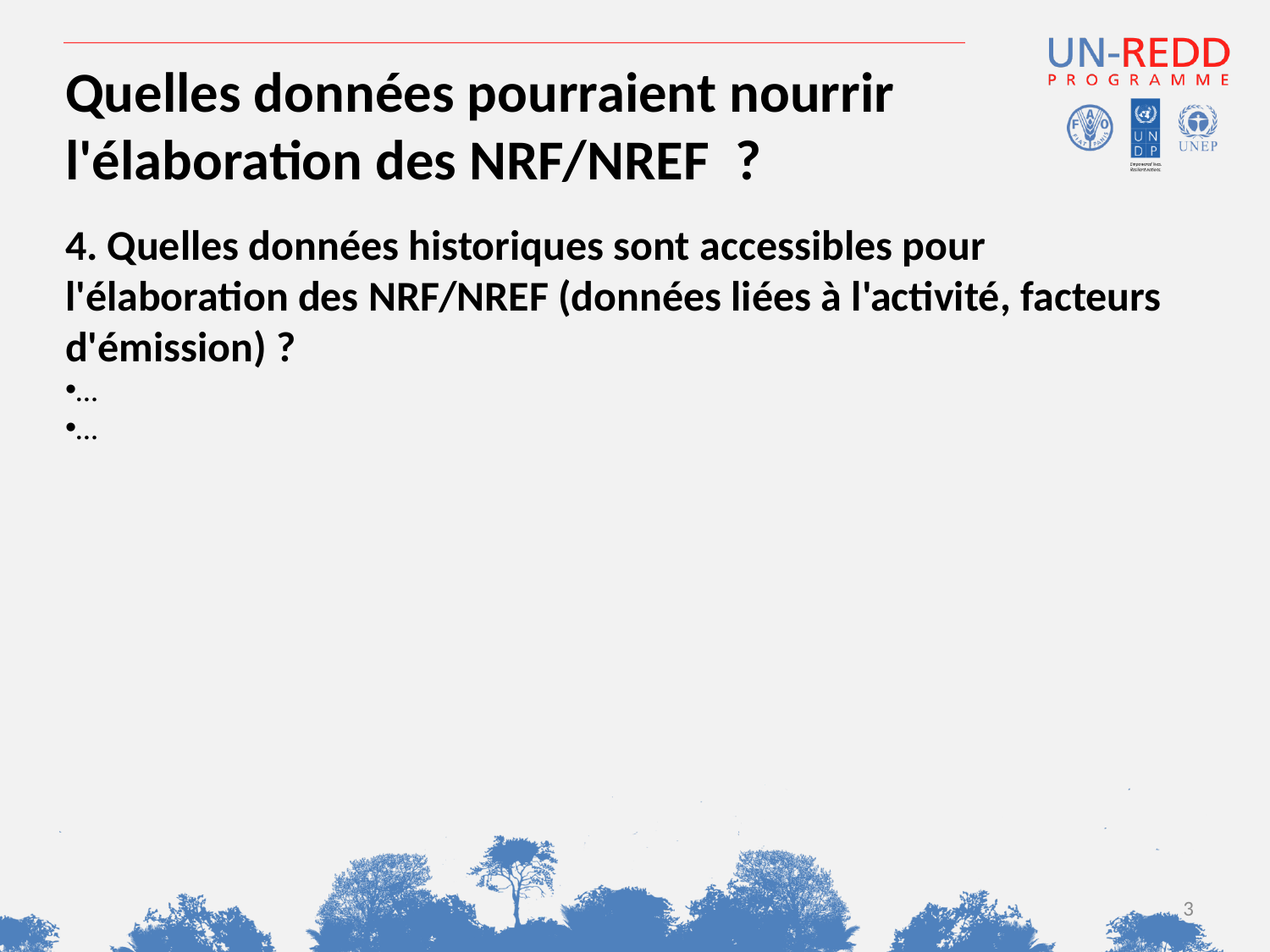

Quelles données pourraient nourrir l'élaboration des NRF/NREF  ?
4. Quelles données historiques sont accessibles pour l'élaboration des NRF/NREF (données liées à l'activité, facteurs d'émission) ?
…
…

3